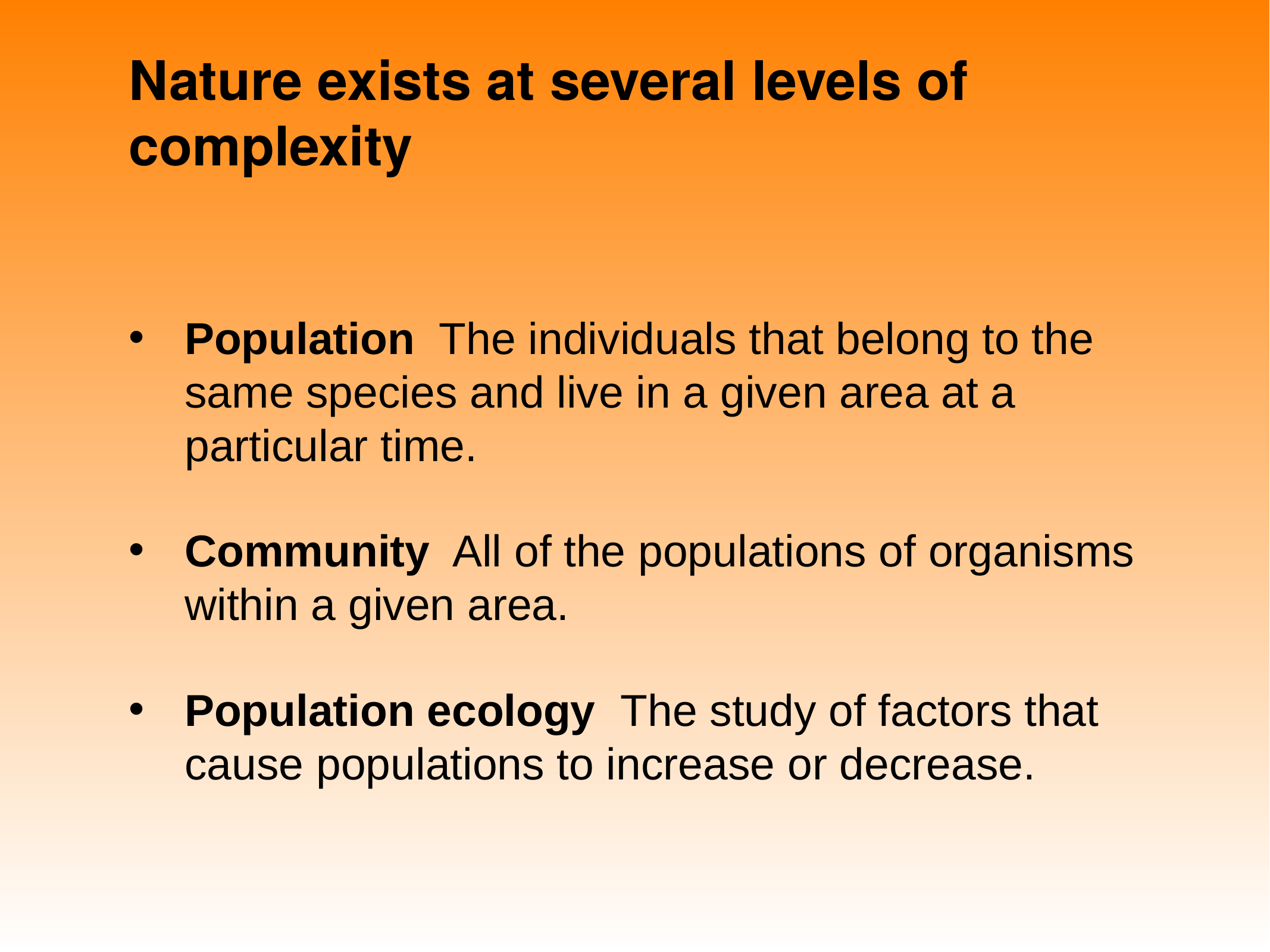

# Nature exists at several levels of complexity
Population  The individuals that belong to the same species and live in a given area at a particular time.
Community  All of the populations of organisms within a given area.
Population ecology  The study of factors that cause populations to increase or decrease.